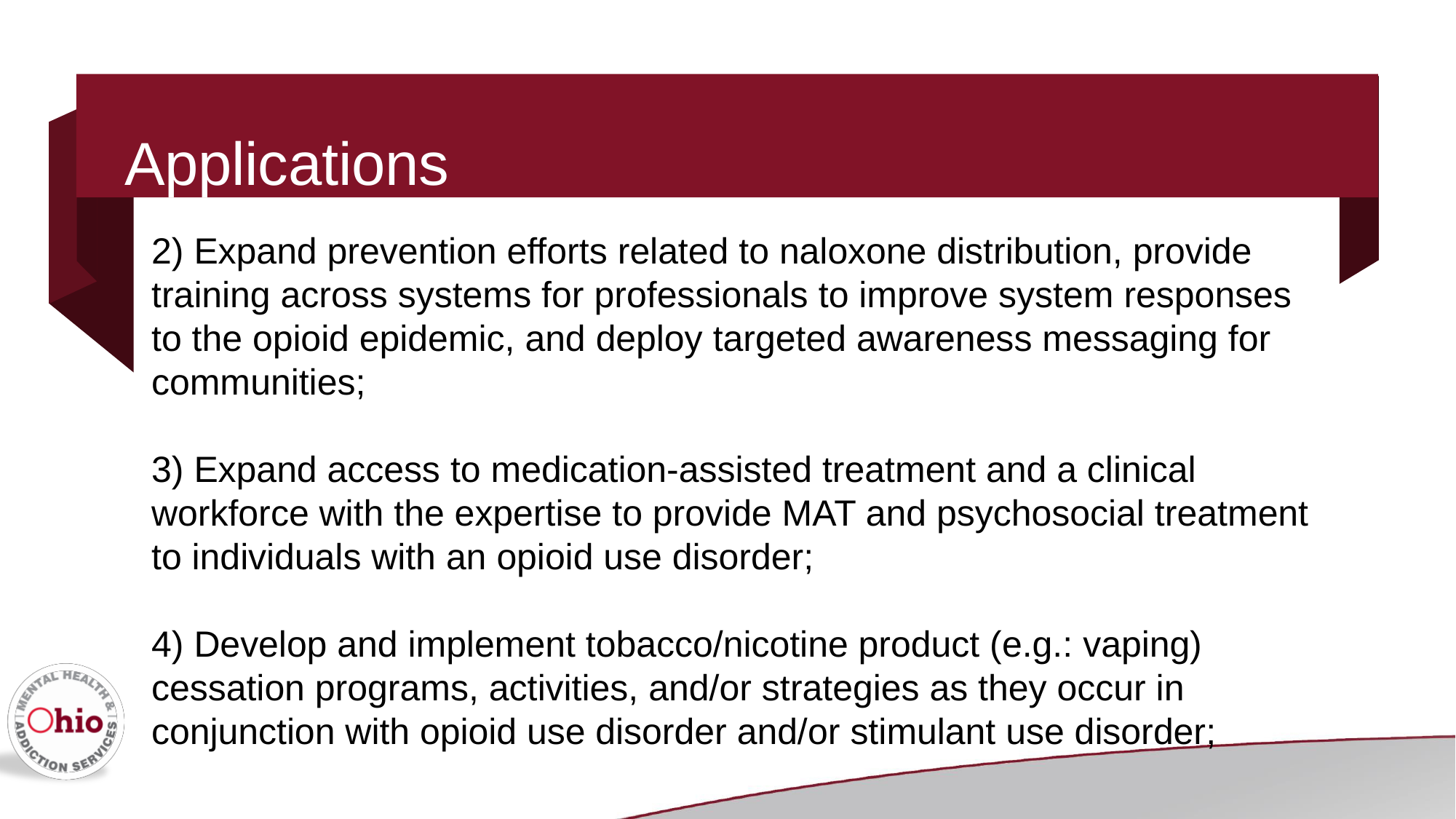

Applications

2) Expand prevention efforts related to naloxone distribution, provide training across systems for professionals to improve system responses to the opioid epidemic, and deploy targeted awareness messaging for communities;

3) Expand access to medication-assisted treatment and a clinical workforce with the expertise to provide MAT and psychosocial treatment to individuals with an opioid use disorder;

4) Develop and implement tobacco/nicotine product (e.g.: vaping) cessation programs, activities, and/or strategies as they occur in conjunction with opioid use disorder and/or stimulant use disorder;